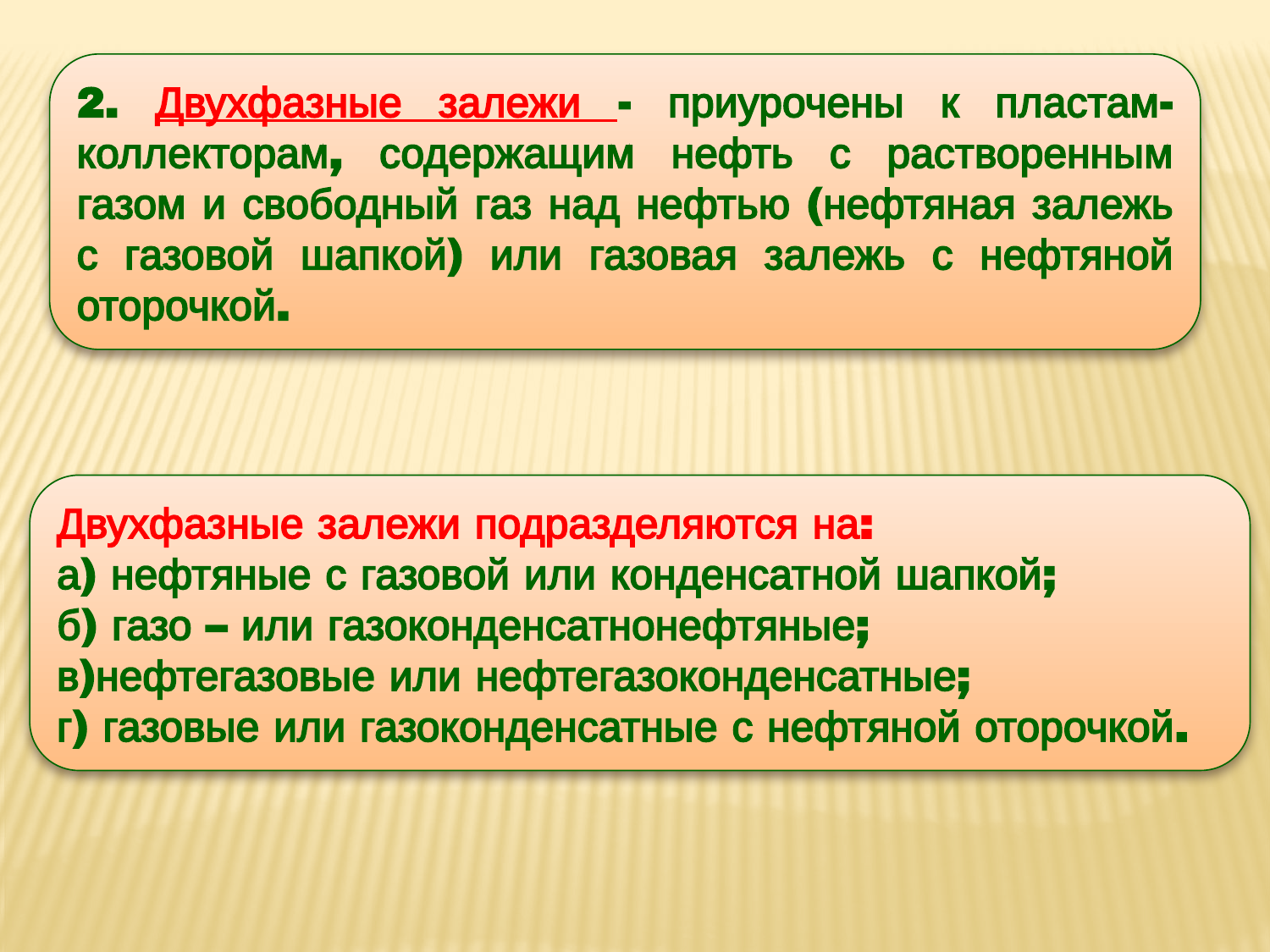

2. Двухфазные залежи - приурочены к пластам-коллекторам, содержащим нефть с растворенным газом и свободный газ над нефтью (нефтяная залежь с газовой шапкой) или газовая залежь с нефтяной оторочкой.
Двухфазные залежи подразделяются на:
а) нефтяные с газовой или конденсатной шапкой;
б) газо – или газоконденсатнонефтяные;
в)нефтегазовые или нефтегазоконденсатные;
г) газовые или газоконденсатные с нефтяной оторочкой.